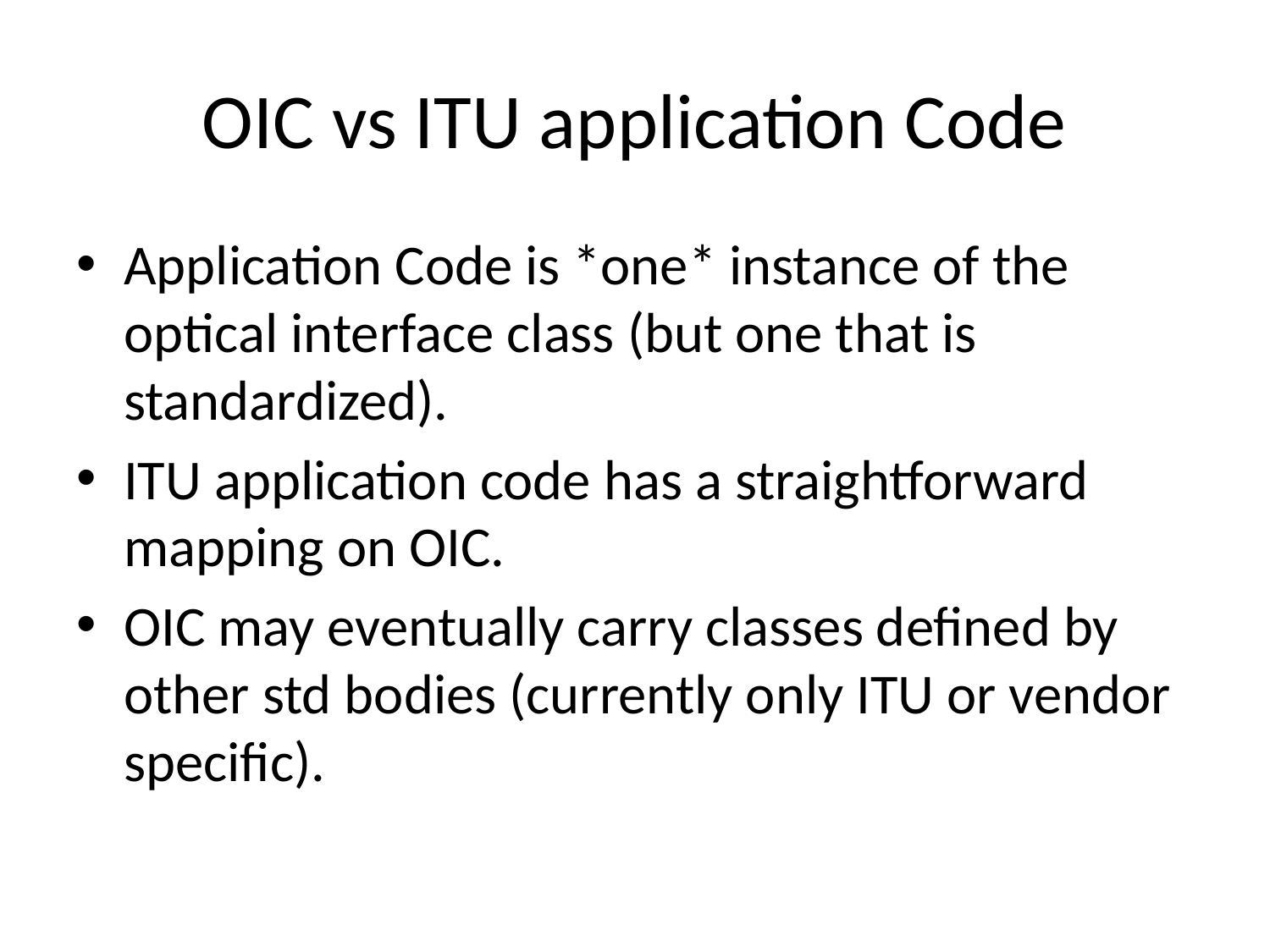

# OIC vs ITU application Code
Application Code is *one* instance of the optical interface class (but one that is standardized).
ITU application code has a straightforward mapping on OIC.
OIC may eventually carry classes defined by other std bodies (currently only ITU or vendor specific).